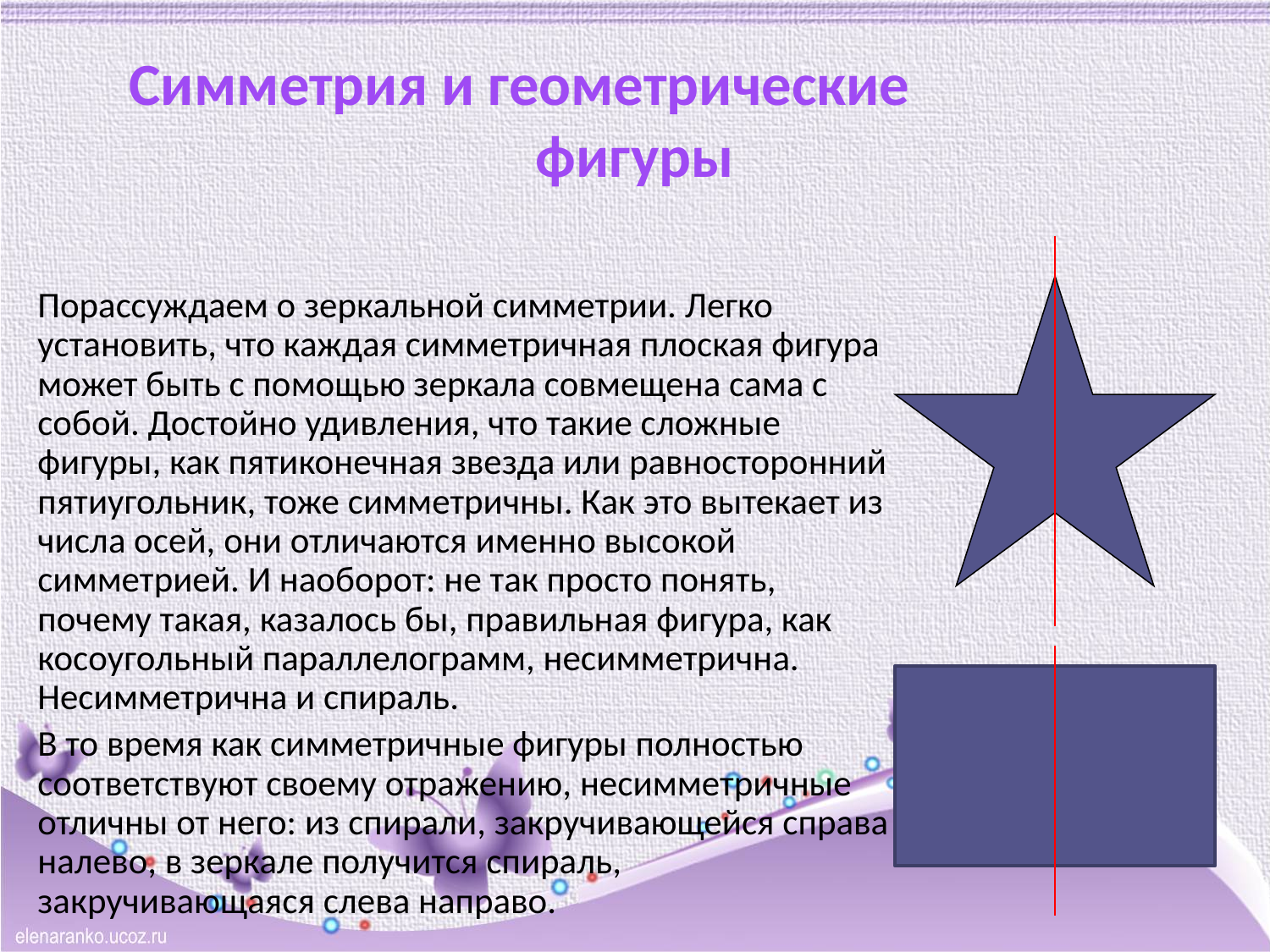

# Симметрия и геометрические фигуры

Порассуждаем о зеркальной симметрии. Легко установить, что каждая симметричная плоская фигура может быть с помощью зеркала совмещена сама с собой. Достойно удивления, что такие сложные фигуры, как пятиконечная звезда или равносторонний пятиугольник, тоже симметричны. Как это вытекает из числа осей, они отличаются именно высокой симметрией. И наоборот: не так просто понять, почему такая, казалось бы, правильная фигура, как косоугольный параллелограмм, несимметрична. Несимметрична и спираль.
В то время как симметричные фигуры полностью соответствуют своему отражению, несимметричные отличны от него: из спирали, закручивающейся справа налево, в зеркале получится спираль, закручивающаяся слева направо.